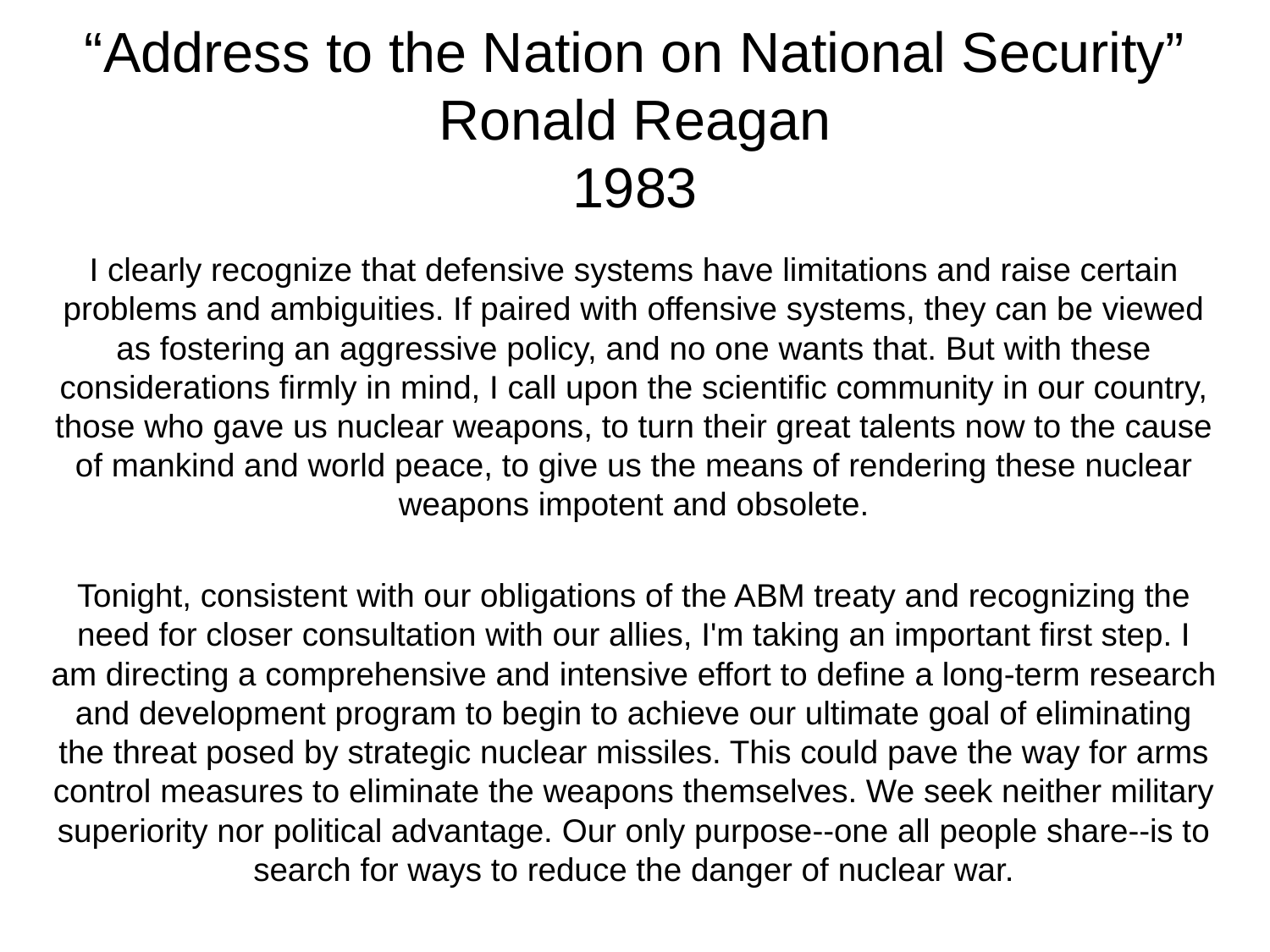

# “Address to the Nation on National Security” Ronald Reagan 1983
I clearly recognize that defensive systems have limitations and raise certain problems and ambiguities. If paired with offensive systems, they can be viewed as fostering an aggressive policy, and no one wants that. But with these considerations firmly in mind, I call upon the scientific community in our country, those who gave us nuclear weapons, to turn their great talents now to the cause of mankind and world peace, to give us the means of rendering these nuclear weapons impotent and obsolete.

Tonight, consistent with our obligations of the ABM treaty and recognizing the need for closer consultation with our allies, I'm taking an important first step. I am directing a comprehensive and intensive effort to define a long-term research and development program to begin to achieve our ultimate goal of eliminating the threat posed by strategic nuclear missiles. This could pave the way for arms control measures to eliminate the weapons themselves. We seek neither military superiority nor political advantage. Our only purpose--one all people share--is to search for ways to reduce the danger of nuclear war.